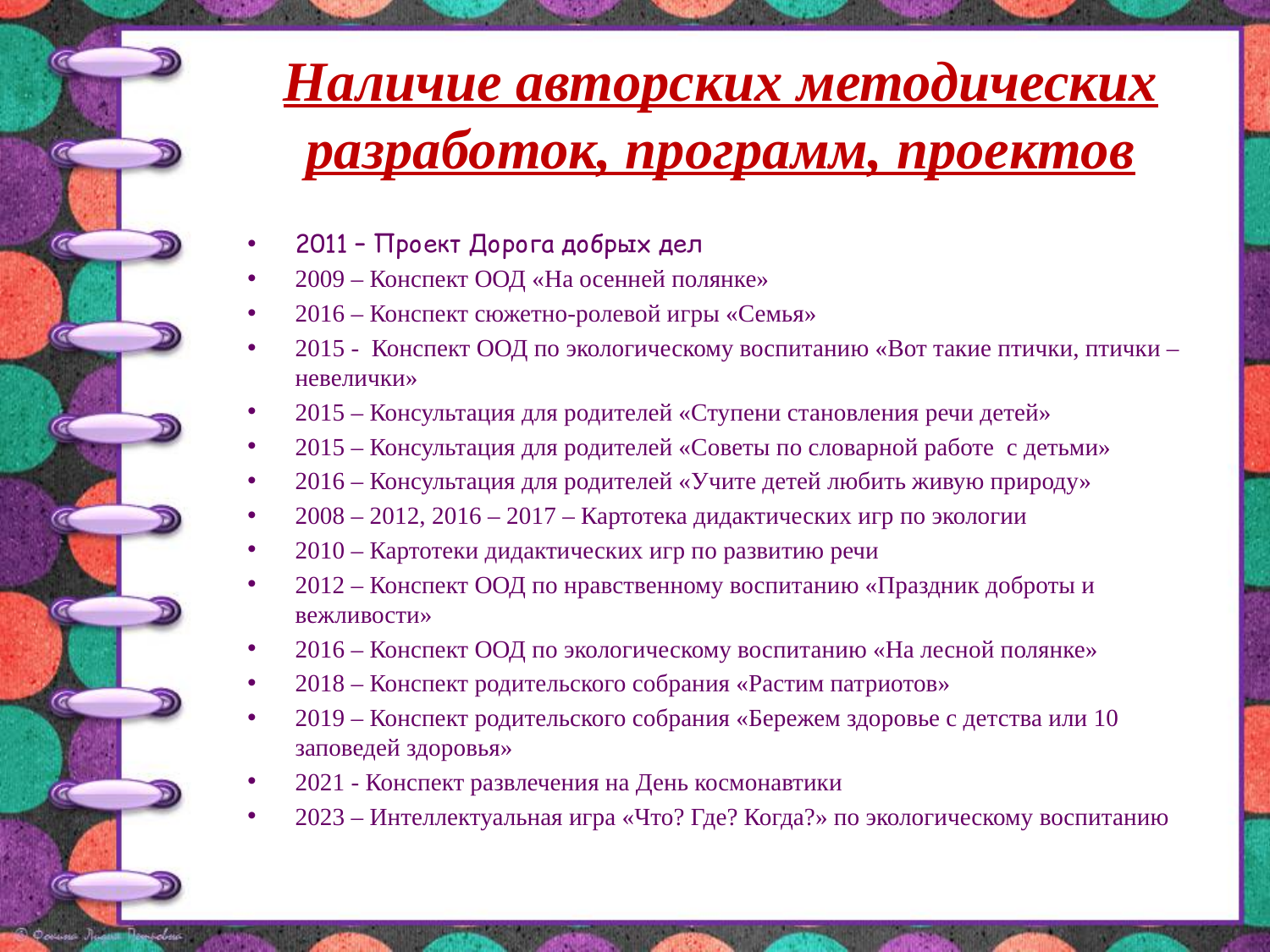

# Наличие авторских методических разработок, программ, проектов
2011 – Проект Дорога добрых дел
2009 – Конспект ООД «На осенней полянке»
2016 – Конспект сюжетно-ролевой игры «Семья»
2015 -  Конспект ООД по экологическому воспитанию «Вот такие птички, птички – невелички»
2015 – Консультация для родителей «Ступени становления речи детей»
2015 – Консультация для родителей «Советы по словарной работе  с детьми»
2016 – Консультация для родителей «Учите детей любить живую природу»
2008 – 2012, 2016 – 2017 – Картотека дидактических игр по экологии
2010 – Картотеки дидактических игр по развитию речи
2012 – Конспект ООД по нравственному воспитанию «Праздник доброты и вежливости»
2016 – Конспект ООД по экологическому воспитанию «На лесной полянке»
2018 – Конспект родительского собрания «Растим патриотов»
2019 – Конспект родительского собрания «Бережем здоровье с детства или 10 заповедей здоровья»
2021 - Конспект развлечения на День космонавтики
2023 – Интеллектуальная игра «Что? Где? Когда?» по экологическому воспитанию